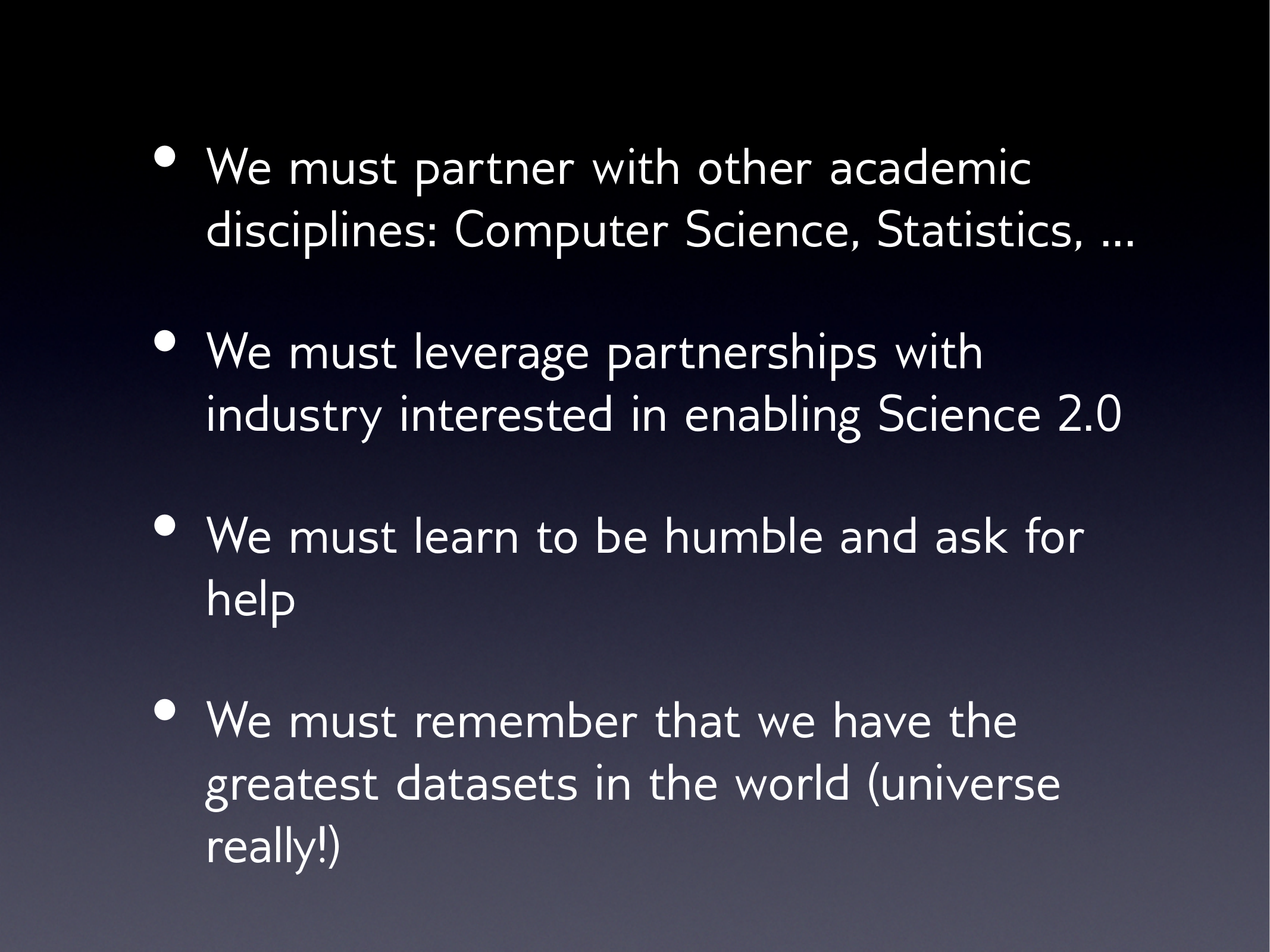

We must partner with other academic disciplines: Computer Science, Statistics, ...
We must leverage partnerships with industry interested in enabling Science 2.0
We must learn to be humble and ask for help
We must remember that we have the greatest datasets in the world (universe really!)